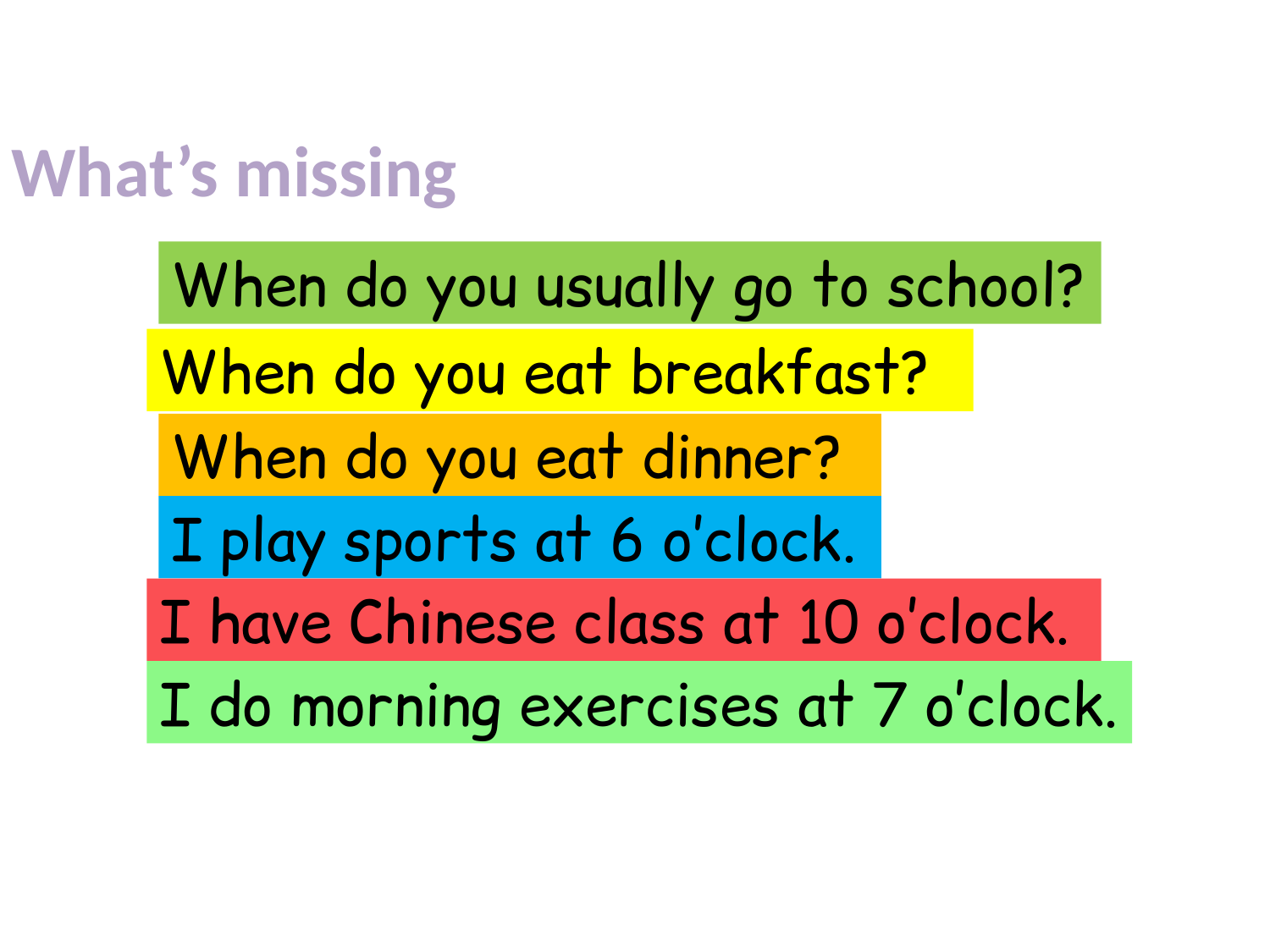

What’s missing
When do you usually go to school?
When do you eat breakfast?
When do you eat dinner?
I play sports at 6 o’clock.
I have Chinese class at 10 o’clock.
I do morning exercises at 7 o’clock.